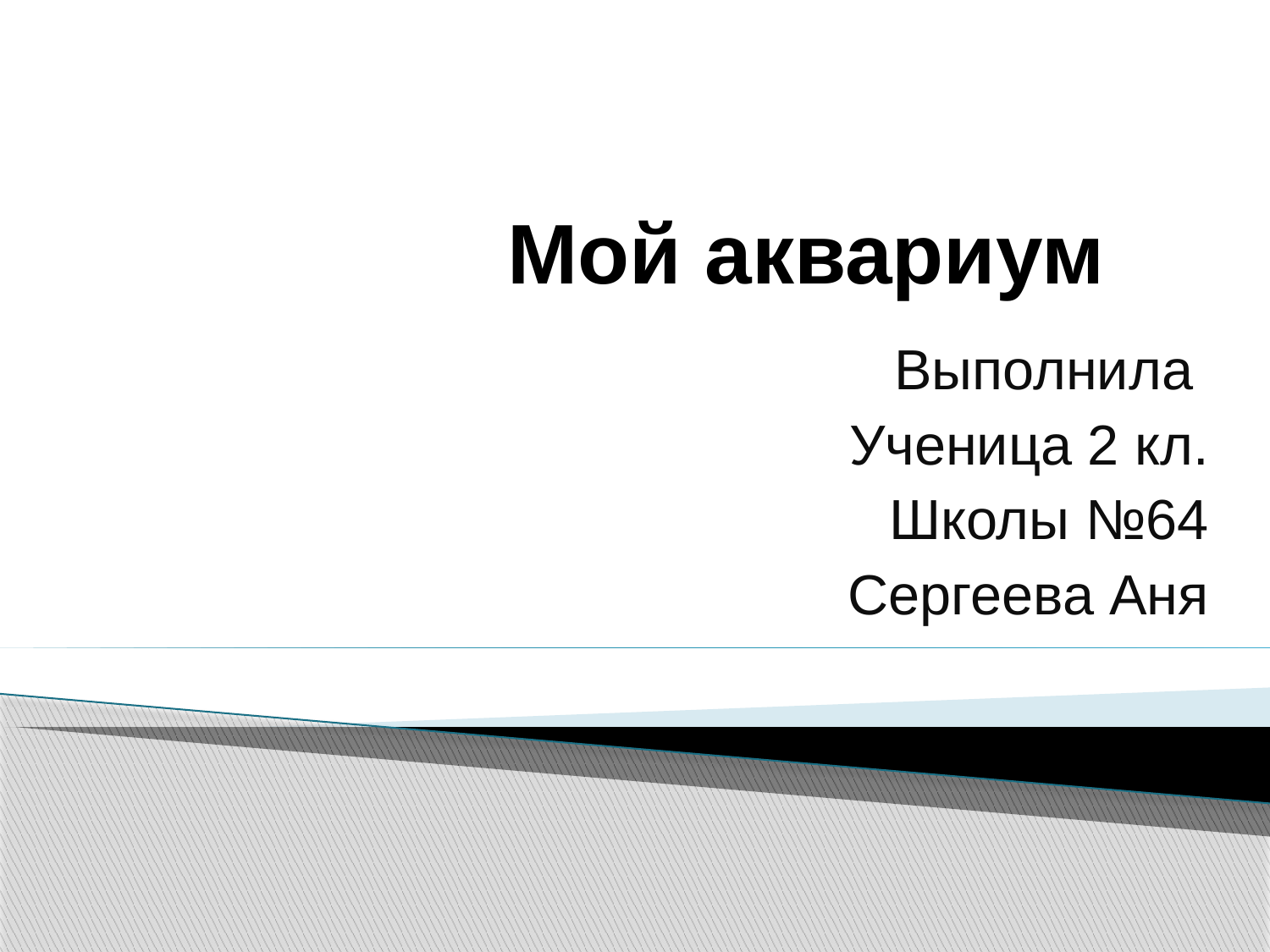

# Мой аквариум
Выполнила
Ученица 2 кл.
Школы №64
Сергеева Аня